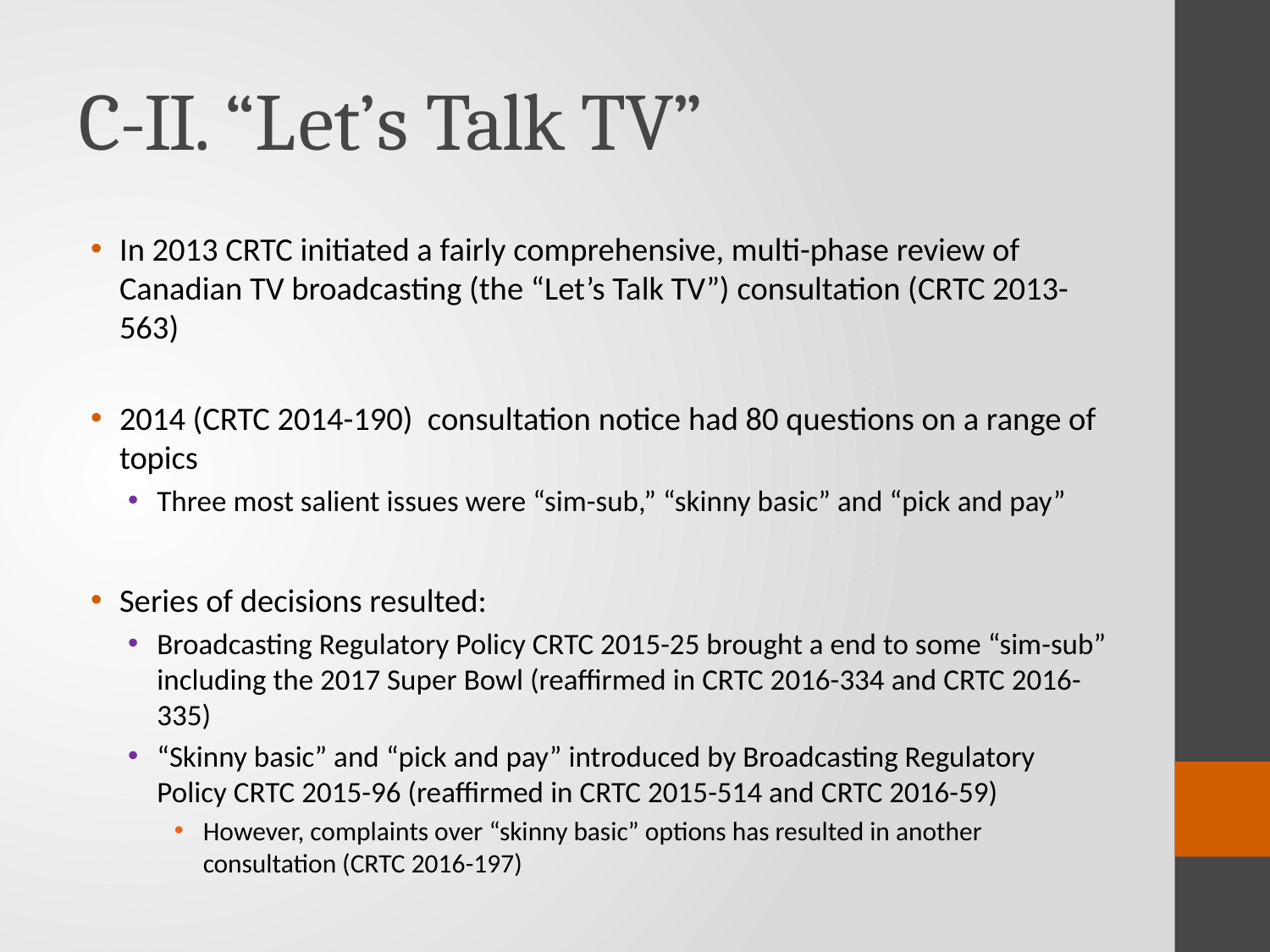

# C-II. “Let’s Talk TV”
In 2013 CRTC initiated a fairly comprehensive, multi-phase review of Canadian TV broadcasting (the “Let’s Talk TV”) consultation (CRTC 2013-563)

2014 (CRTC 2014-190)  consultation notice had 80 questions on a range of topics
Three most salient issues were “sim-sub,” “skinny basic” and “pick and pay”

Series of decisions resulted:
Broadcasting Regulatory Policy CRTC 2015-25 brought a end to some “sim-sub” including the 2017 Super Bowl (reaffirmed in CRTC 2016-334 and CRTC 2016-335)
“Skinny basic” and “pick and pay” introduced by Broadcasting Regulatory Policy CRTC 2015-96 (reaffirmed in CRTC 2015-514 and CRTC 2016-59)
However, complaints over “skinny basic” options has resulted in another consultation (CRTC 2016-197)